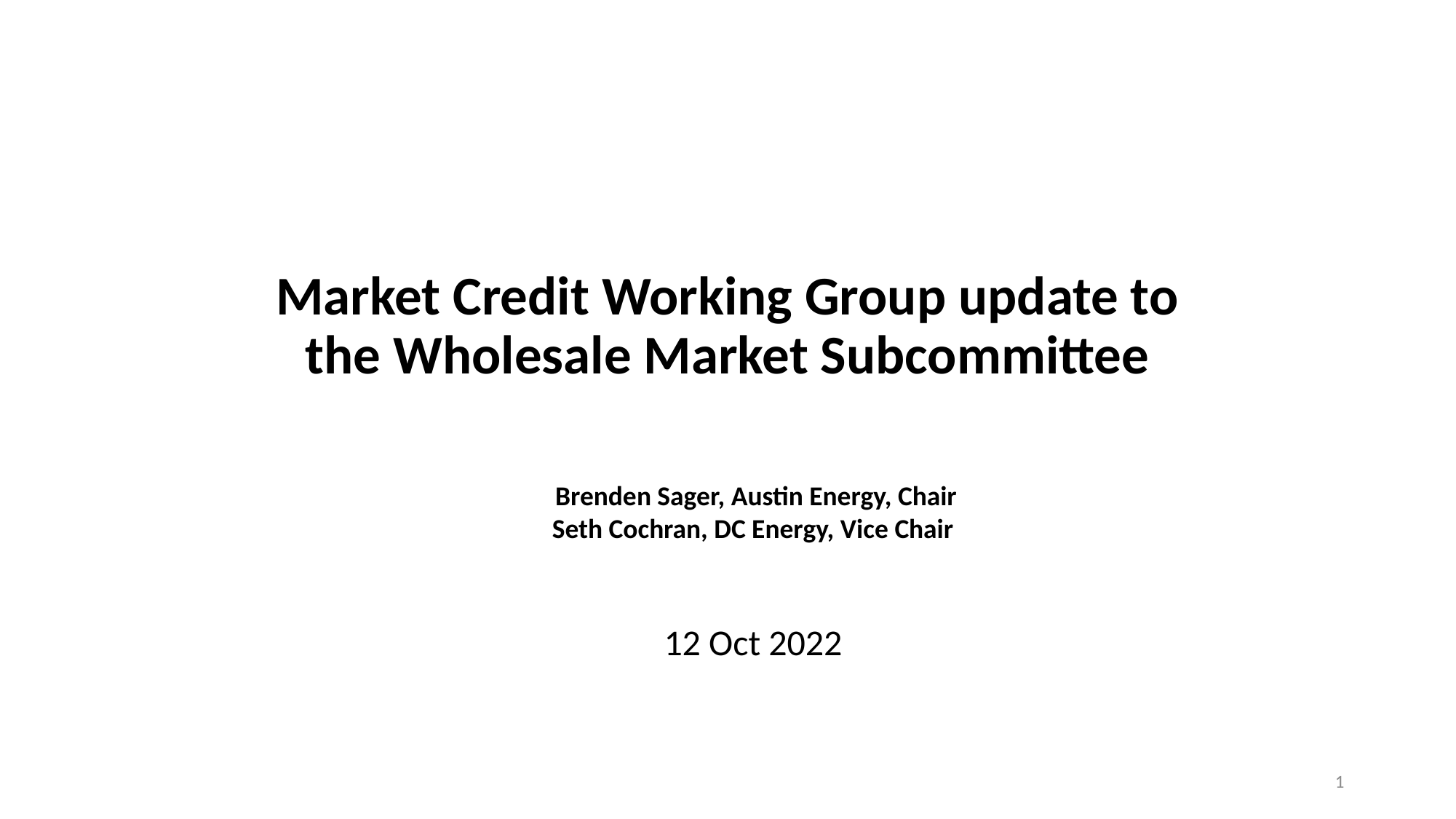

# Market Credit Working Group update to the Wholesale Market Subcommittee
 Brenden Sager, Austin Energy, Chair
Seth Cochran, DC Energy, Vice Chair
12 Oct 2022
1